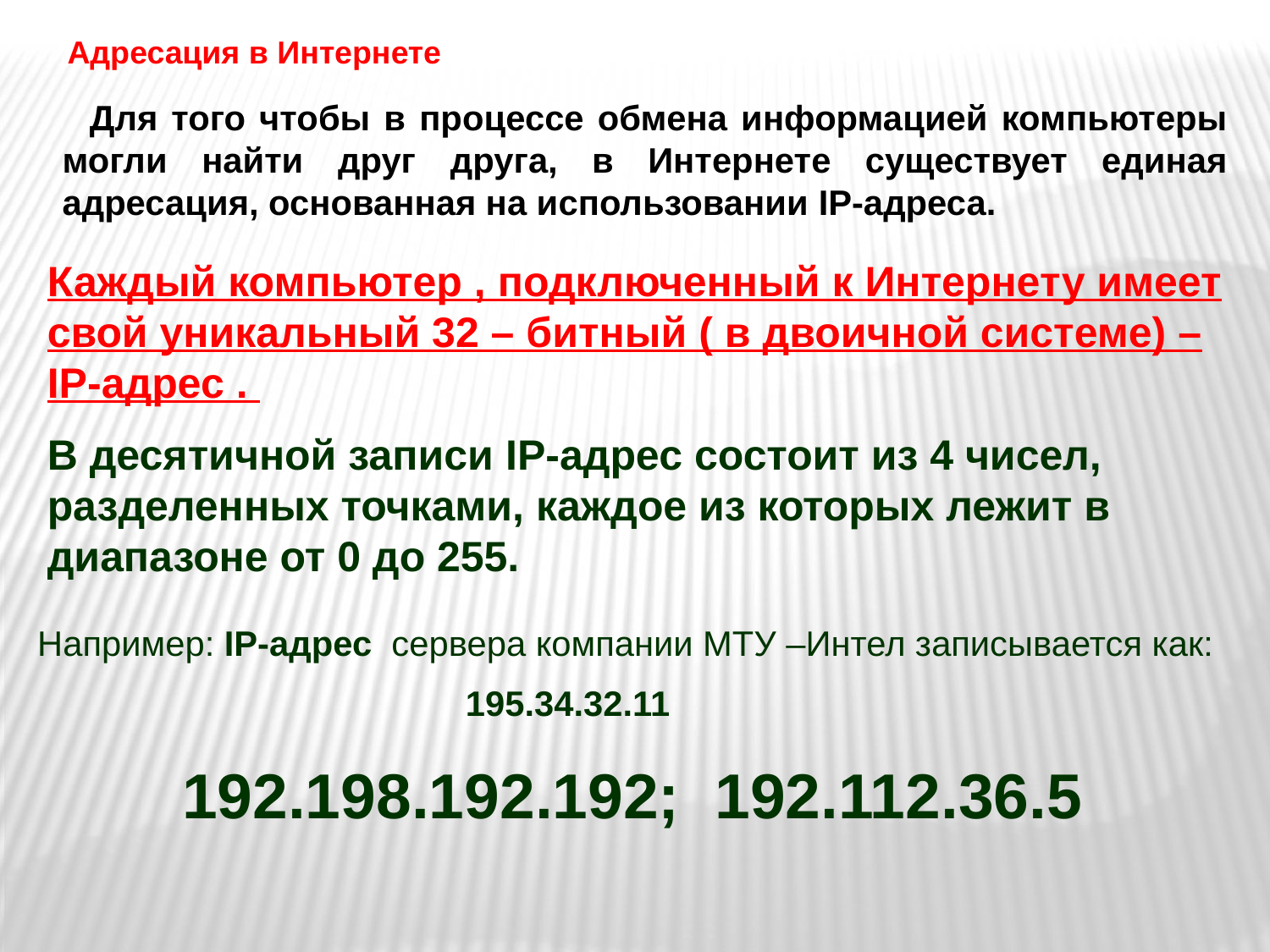

Адресация в Интернете
  Для того чтобы в процессе обмена информацией компьютеры могли найти друг друга, в Интернете существует единая адресация, основанная на использовании IP-адреса.
Каждый компьютер , подключенный к Интернету имеет свой уникальный 32 – битный ( в двоичной системе) – IP-адрес .
В десятичной записи IP-адрес состоит из 4 чисел, разделенных точками, каждое из которых лежит в диапазоне от 0 до 255.

Например: IP-адрес  сервера компании МТУ –Интел записывается как:
                                            195.34.32.11
192.198.192.192;  192.112.36.5